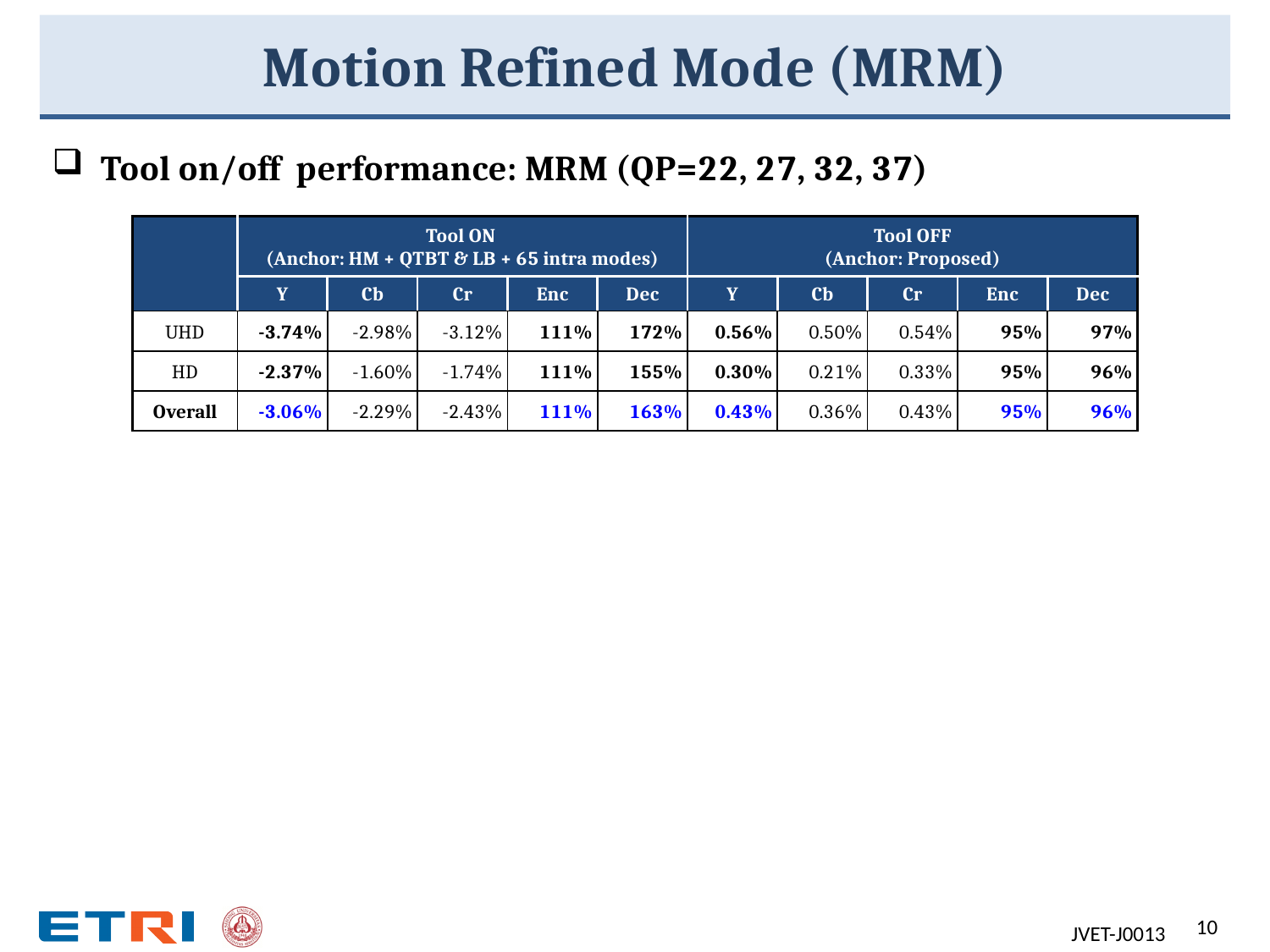

# Motion Refined Mode (MRM)
Tool on/off  performance: MRM (QP=22, 27, 32, 37)

|  | Tool ON (Anchor: HM + QTBT & LB + 65 intra modes) |  |  |  |  | Tool OFF (Anchor: Proposed) |  |  |  |  |
| --- | --- | --- | --- | --- | --- | --- | --- | --- | --- | --- |
|  | Y | Cb | Cr | Enc | Dec | Y | Cb | Cr | Enc | Dec |
| UHD | -3.74% | -2.98% | -3.12% | 111% | 172% | 0.56% | 0.50% | 0.54% | 95% | 97% |
| HD | -2.37% | -1.60% | -1.74% | 111% | 155% | 0.30% | 0.21% | 0.33% | 95% | 96% |
| Overall | -3.06% | -2.29% | -2.43% | 111% | 163% | 0.43% | 0.36% | 0.43% | 95% | 96% |
10